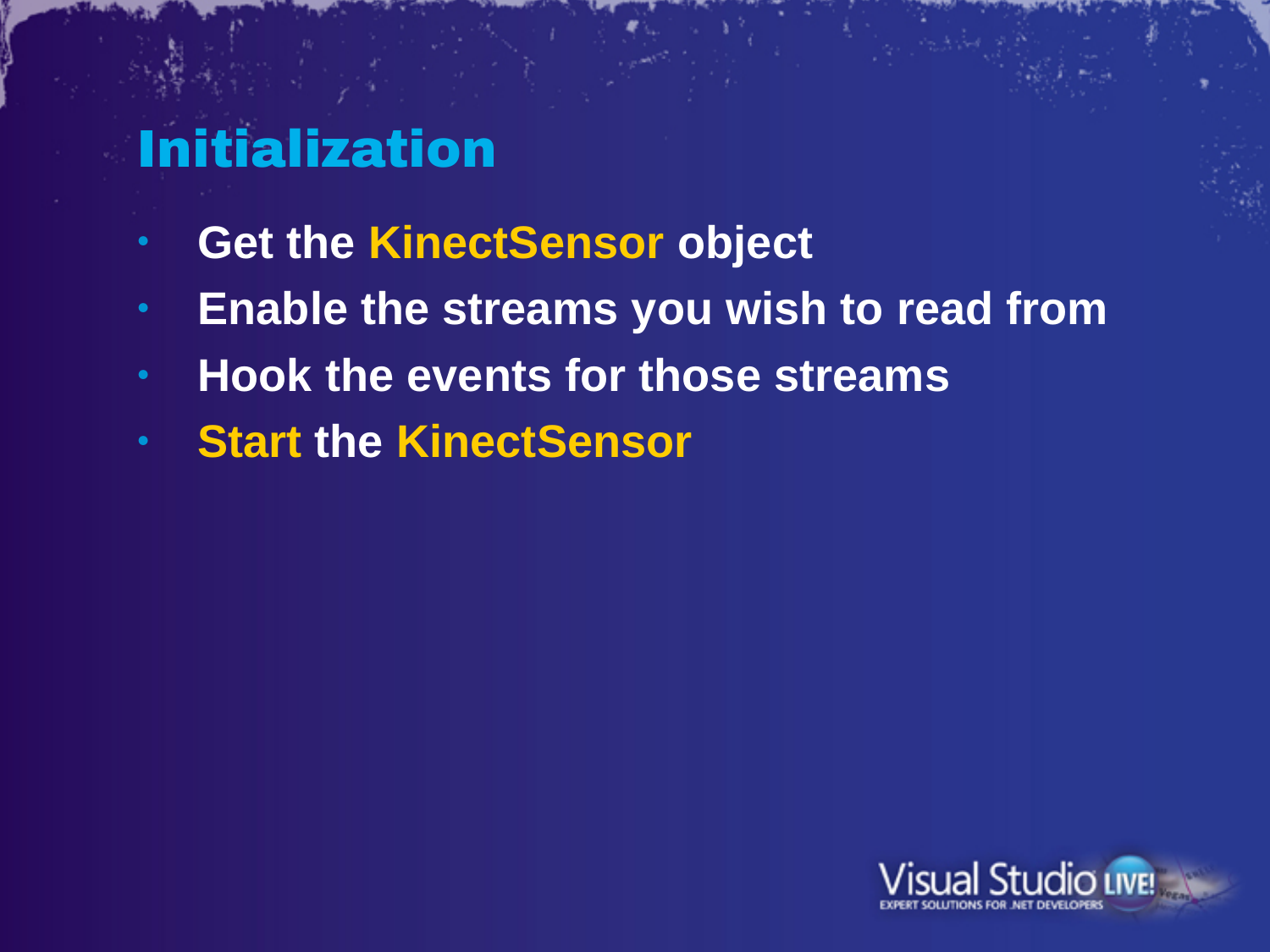

# Initialization
Get the KinectSensor object
Enable the streams you wish to read from
Hook the events for those streams
Start the KinectSensor